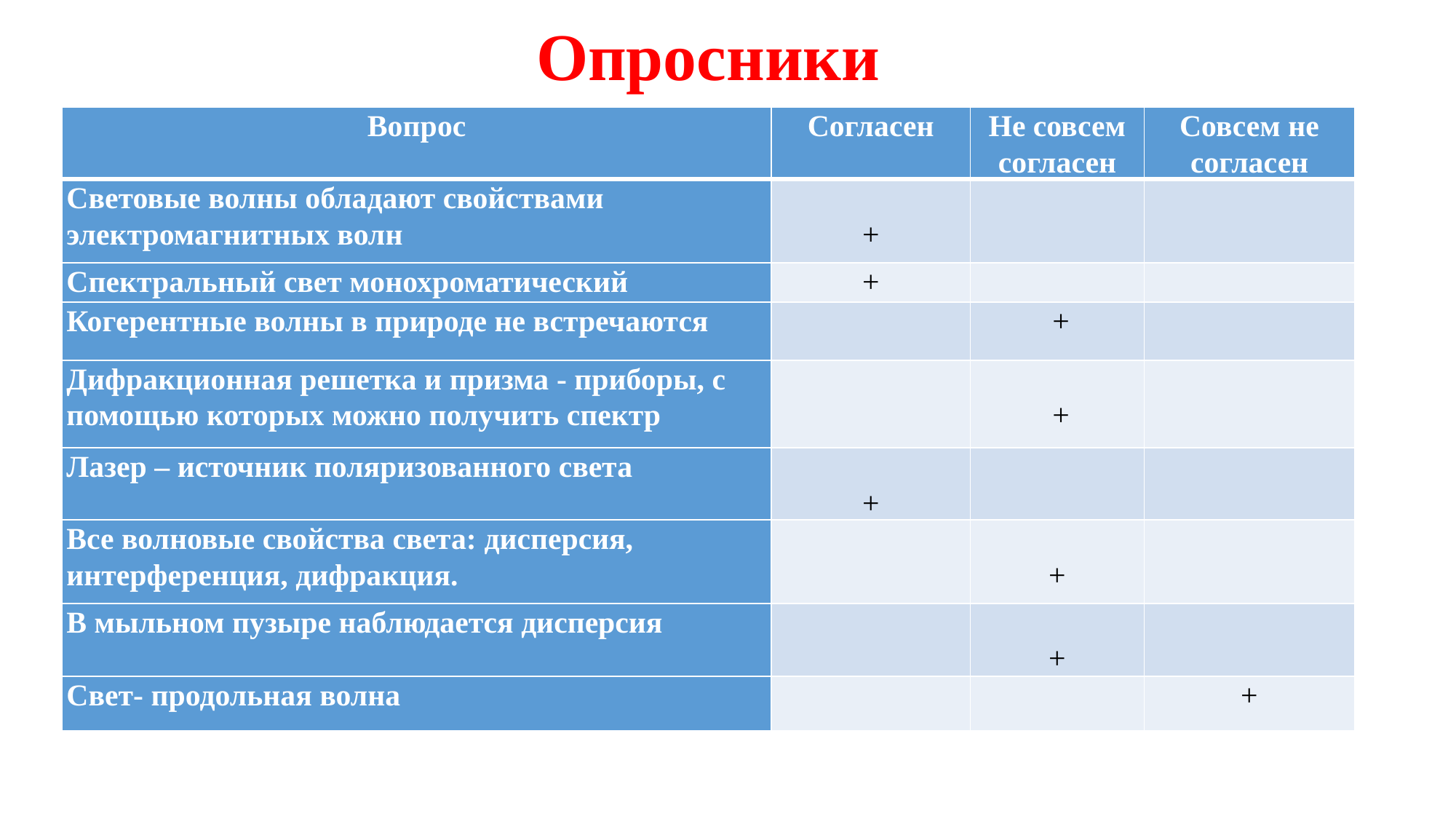

# Опросники
| Вопрос | Согласен | Не совсем согласен | Совсем не согласен |
| --- | --- | --- | --- |
| Световые волны обладают свойствами электромагнитных волн | + |  |  |
| Спектральный свет монохроматический | + |  |  |
| Когерентные волны в природе не встречаются |  | + |  |
| Дифракционная решетка и призма - приборы, с помощью которых можно получить спектр |  | + |  |
| Лазер – источник поляризованного света | + |  |  |
| Все волновые свойства света: дисперсия, интерференция, дифракция. |  | + |  |
| В мыльном пузыре наблюдается дисперсия |  | + |  |
| Свет- продольная волна |  |  | + |